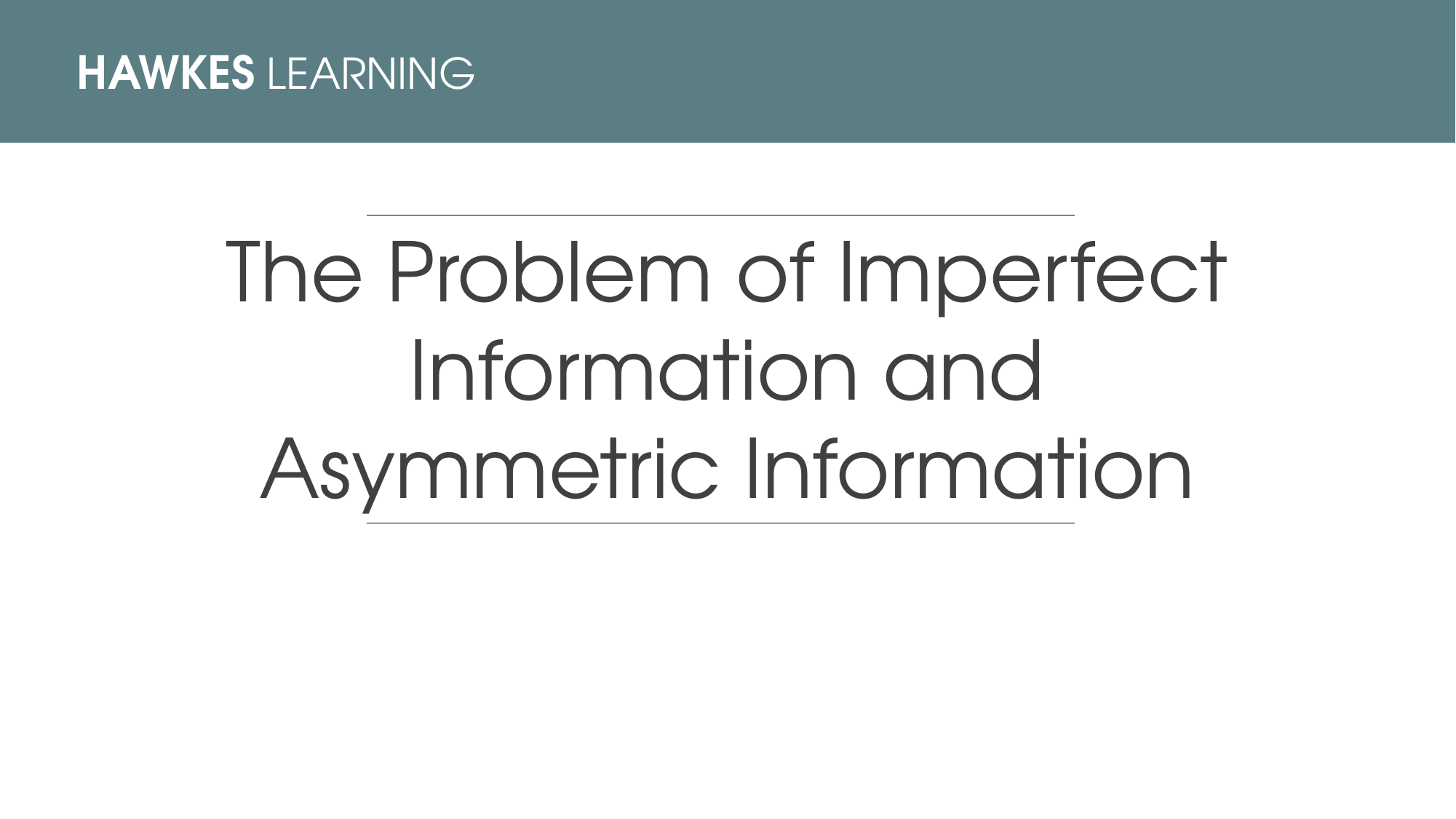

HAWKES LEARNING
The Problem of Imperfect Information and Asymmetric Information